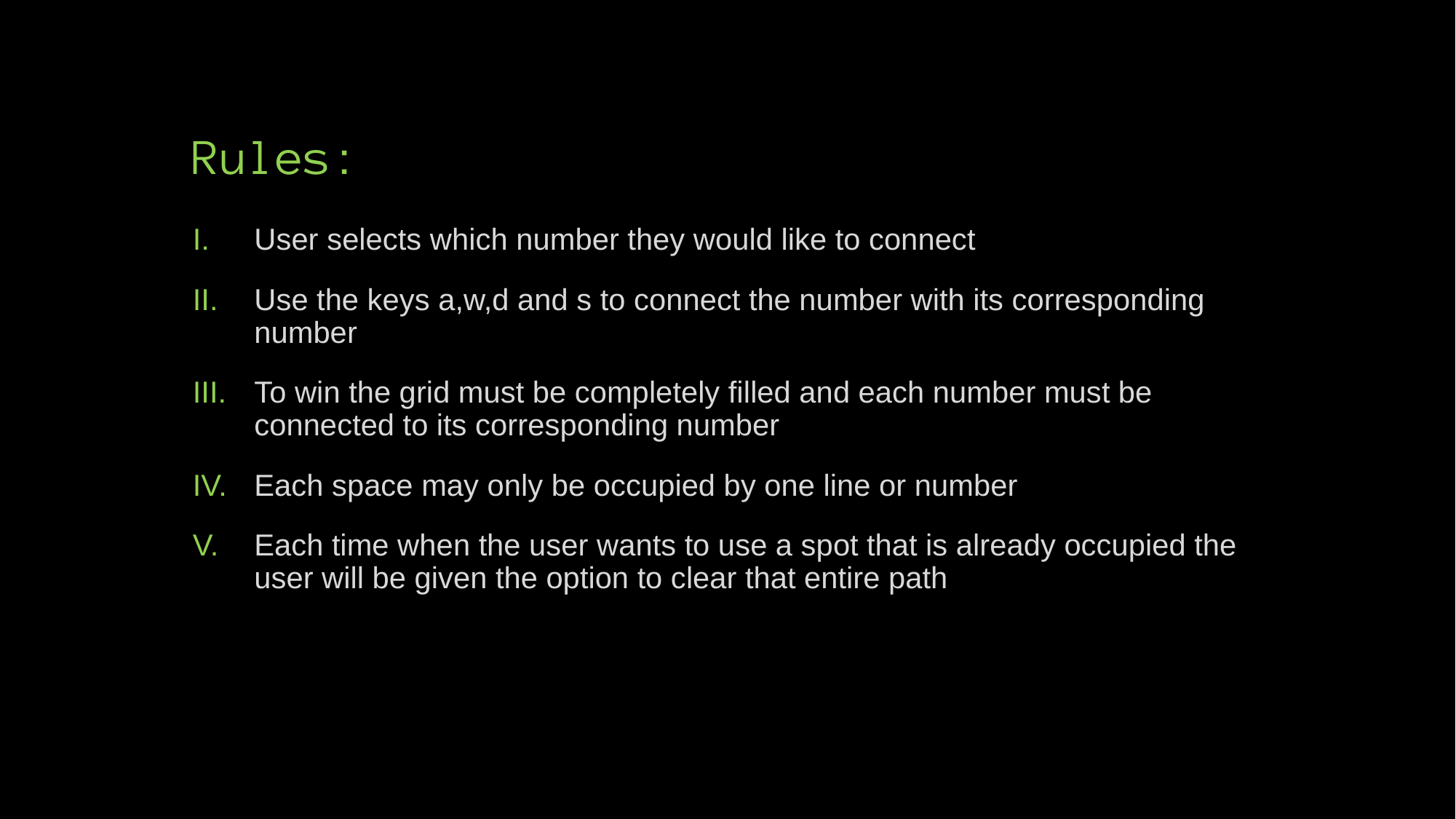

# Rules:
User selects which number they would like to connect
Use the keys a,w,d and s to connect the number with its corresponding number
To win the grid must be completely ﬁlled and each number must be connected to its corresponding number
Each space may only be occupied by one line or number
Each time when the user wants to use a spot that is already occupied the user will be given the option to clear that entire path